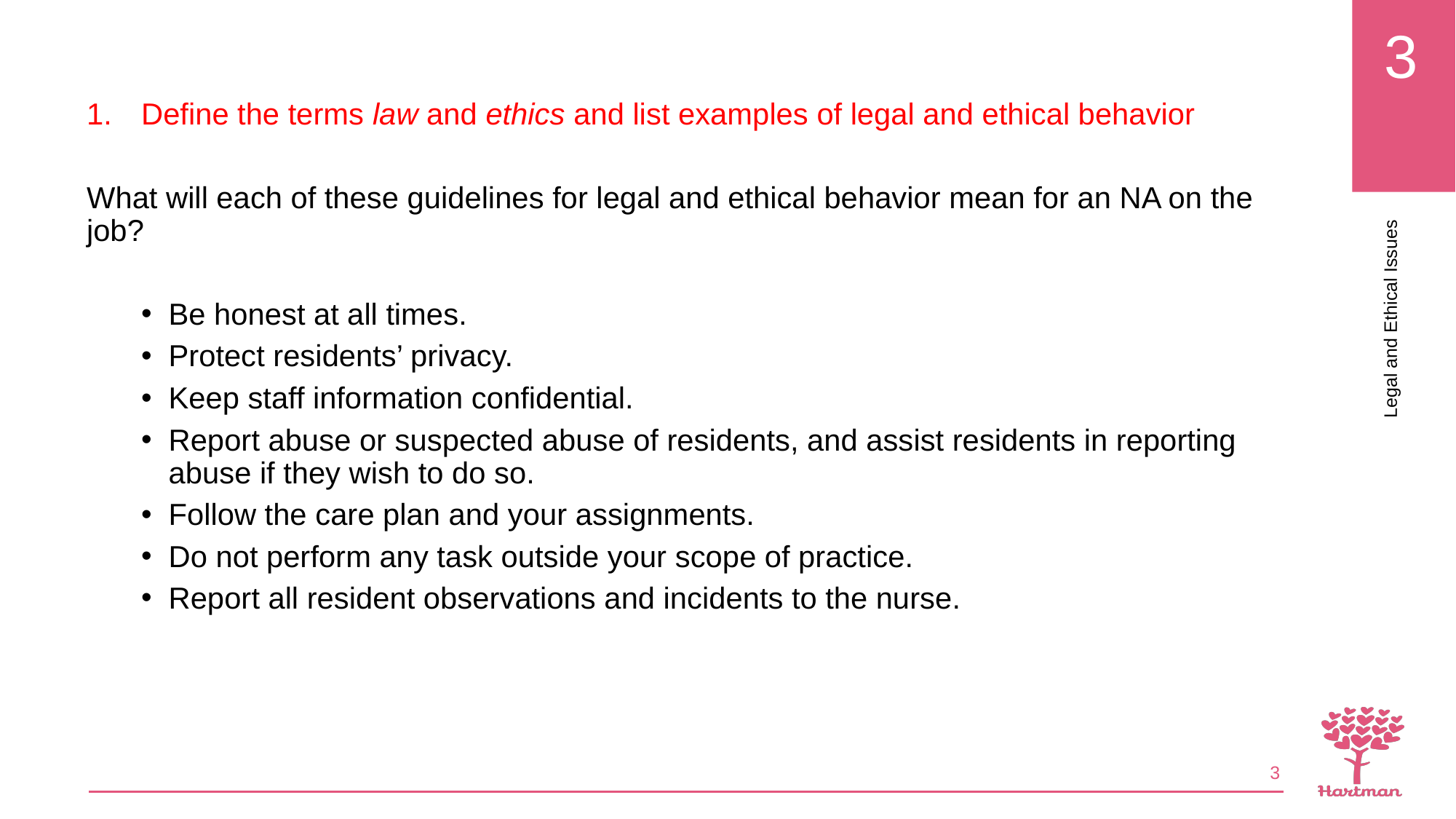

Define the terms law and ethics and list examples of legal and ethical behavior

What will each of these guidelines for legal and ethical behavior mean for an NA on the job?

Be honest at all times.
Protect residents’ privacy.
Keep staff information confidential.
Report abuse or suspected abuse of residents, and assist residents in reporting abuse if they wish to do so.
Follow the care plan and your assignments.
Do not perform any task outside your scope of practice.
Report all resident observations and incidents to the nurse.

3